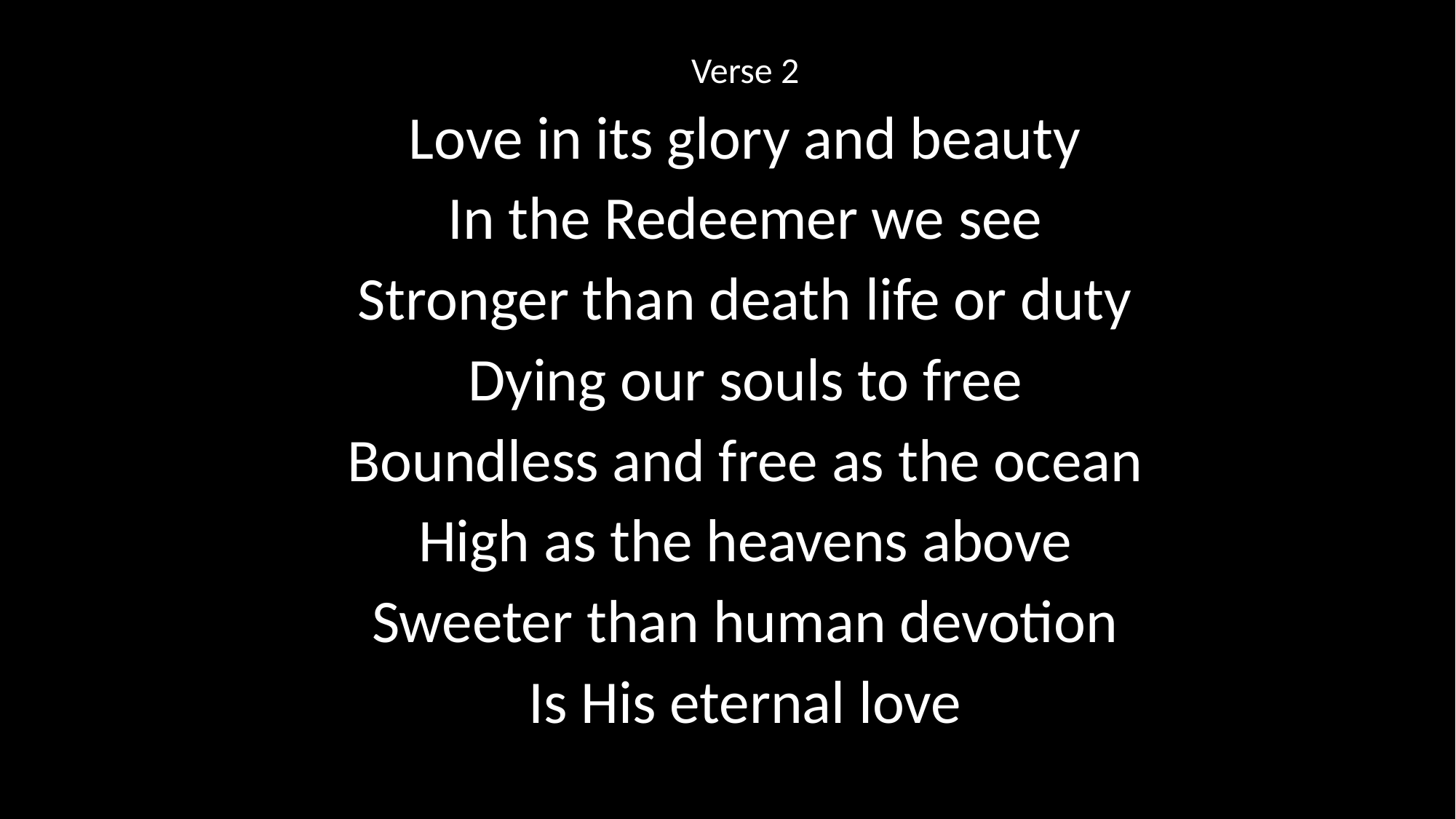

Verse 2
Love in its glory and beauty
In the Redeemer we see
Stronger than death life or duty
Dying our souls to free
Boundless and free as the ocean
High as the heavens above
Sweeter than human devotion
Is His eternal love